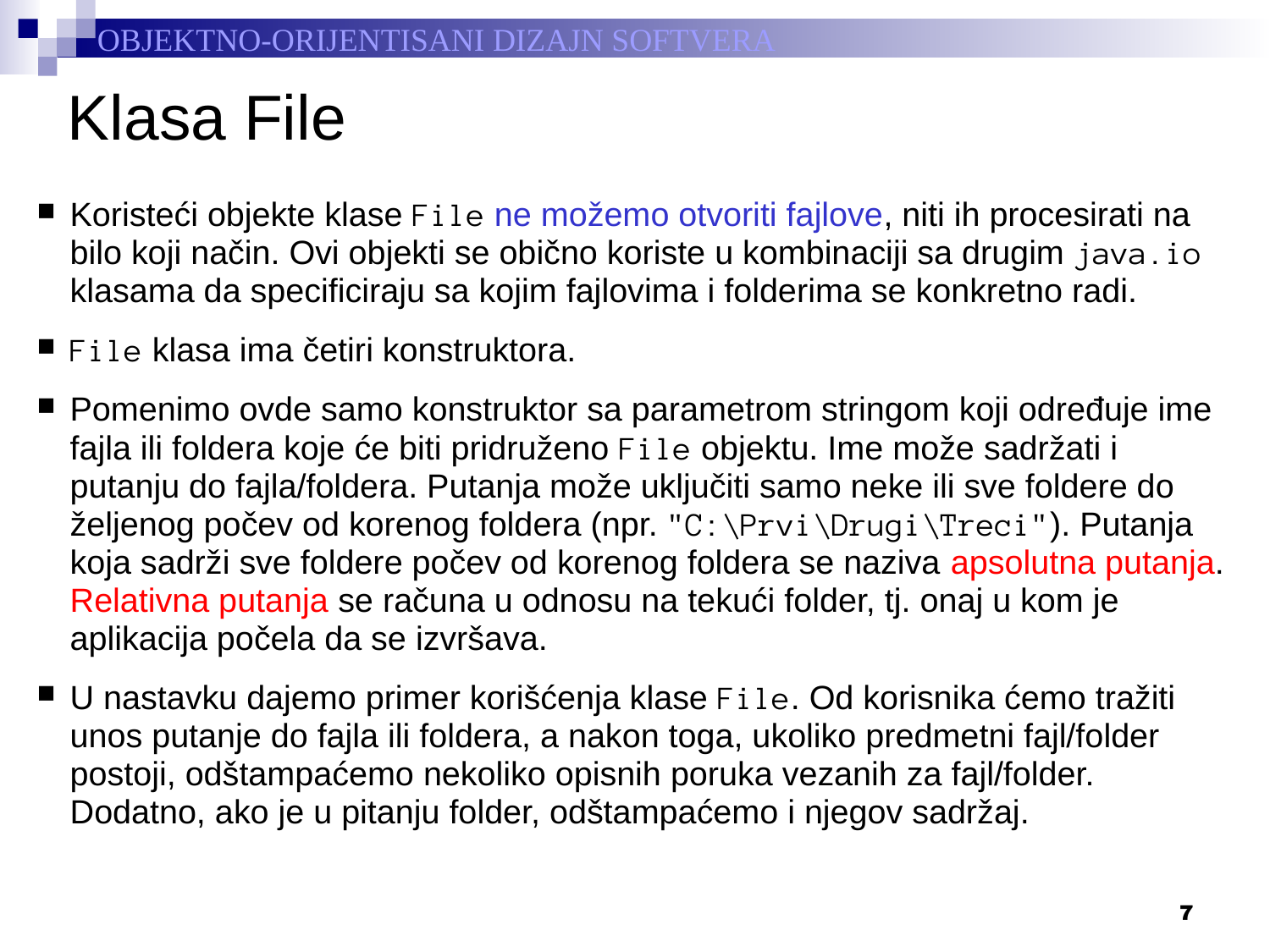

# Klasa File
Koristeći objekte klase File ne možemo otvoriti fajlove, niti ih procesirati na bilo koji način. Ovi objekti se obično koriste u kombinaciji sa drugim java.io klasama da specificiraju sa kojim fajlovima i folderima se konkretno radi.
File klasa ima četiri konstruktora.
Pomenimo ovde samo konstruktor sa parametrom stringom koji određuje ime fajla ili foldera koje će biti pridruženo File objektu. Ime može sadržati i putanju do fajla/foldera. Putanja može uključiti samo neke ili sve foldere do željenog počev od korenog foldera (npr. "C:\Prvi\Drugi\Treci"). Putanja koja sadrži sve foldere počev od korenog foldera se naziva apsolutna putanja. Relativna putanja se računa u odnosu na tekući folder, tj. onaj u kom je aplikacija počela da se izvršava.
U nastavku dajemo primer korišćenja klase File. Od korisnika ćemo tražiti unos putanje do fajla ili foldera, a nakon toga, ukoliko predmetni fajl/folder postoji, odštampaćemo nekoliko opisnih poruka vezanih za fajl/folder. Dodatno, ako je u pitanju folder, odštampaćemo i njegov sadržaj.
7